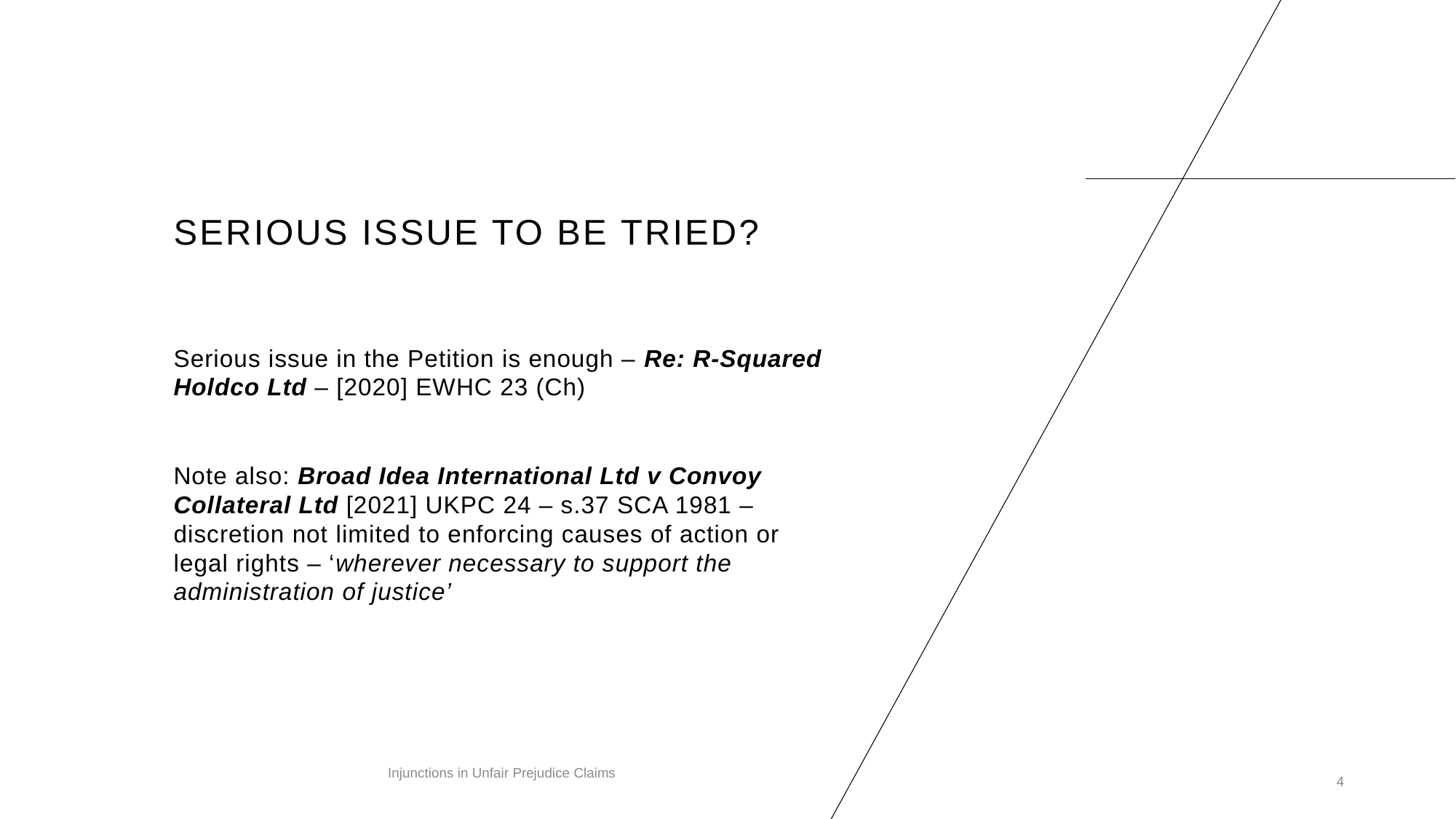

# Serious issue to be tried?
Serious issue in the Petition is enough – Re: R-Squared Holdco Ltd – [2020] EWHC 23 (Ch)

Note also: Broad Idea International Ltd v Convoy Collateral Ltd [2021] UKPC 24 – s.37 SCA 1981 – discretion not limited to enforcing causes of action or legal rights – ‘wherever necessary to support the administration of justice’
Injunctions in Unfair Prejudice Claims

4